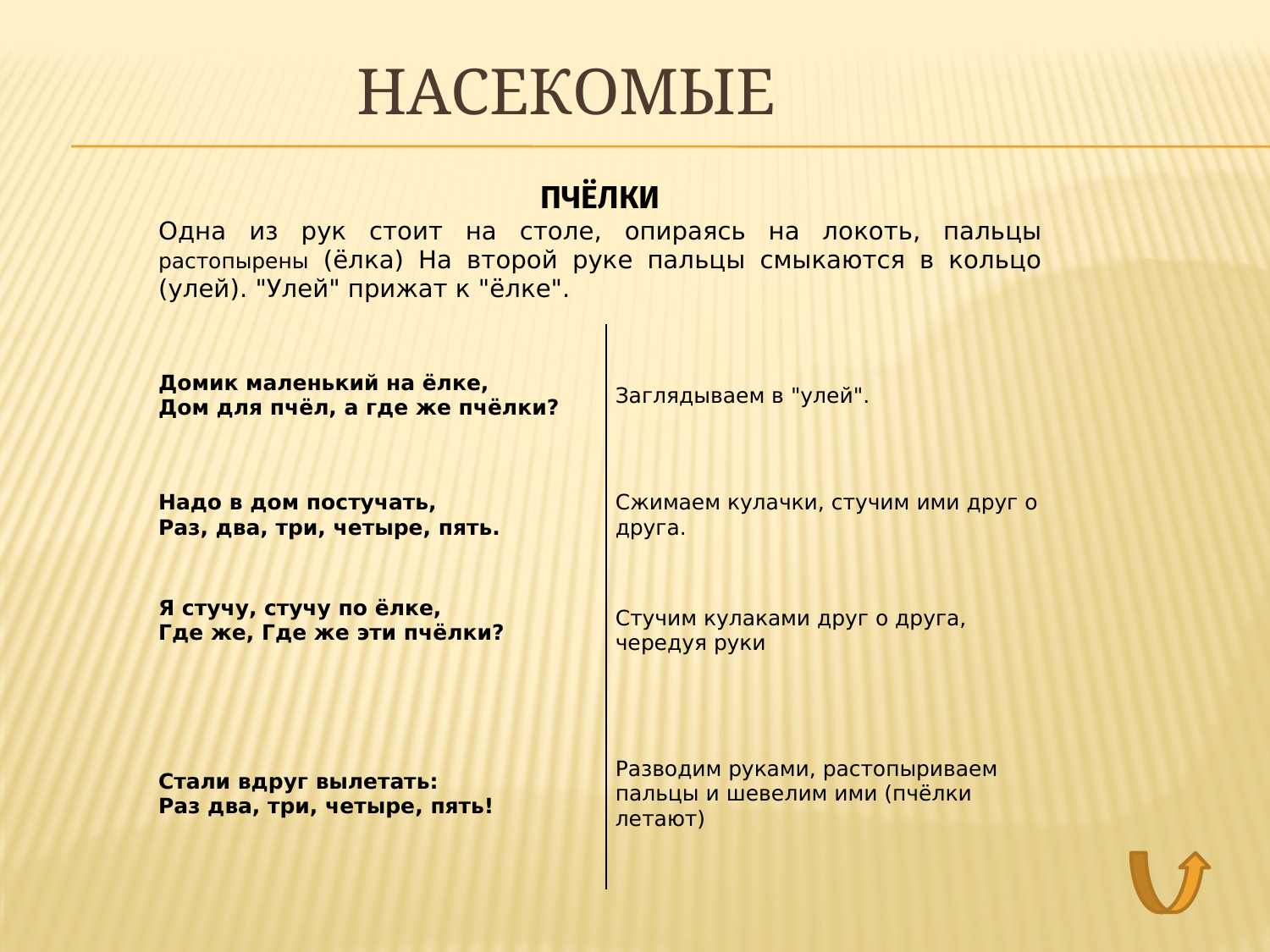

# насекомые
| ПЧЁЛКИ Одна из рук стоит на столе, опираясь на локоть, пальцы растопырены (ёлка) На второй руке пальцы смыкаются в кольцо (улей). "Улей" прижат к "ёлке". |  |
| --- | --- |
| Домик маленький на ёлке, Дом для пчёл, а где же пчёлки? | Заглядываем в "улей". |
| Надо в дом постучать, Раз, два, три, четыре, пять. | Сжимаем кулачки, стучим ими друг о друга. |
| Я стучу, стучу по ёлке, Где же, Где же эти пчёлки? | Стучим кулаками друг о друга, чередуя руки |
| Стали вдруг вылетать: Раз два, три, четыре, пять! | Разводим руками, растопыриваем пальцы и шевелим ими (пчёлки летают) |